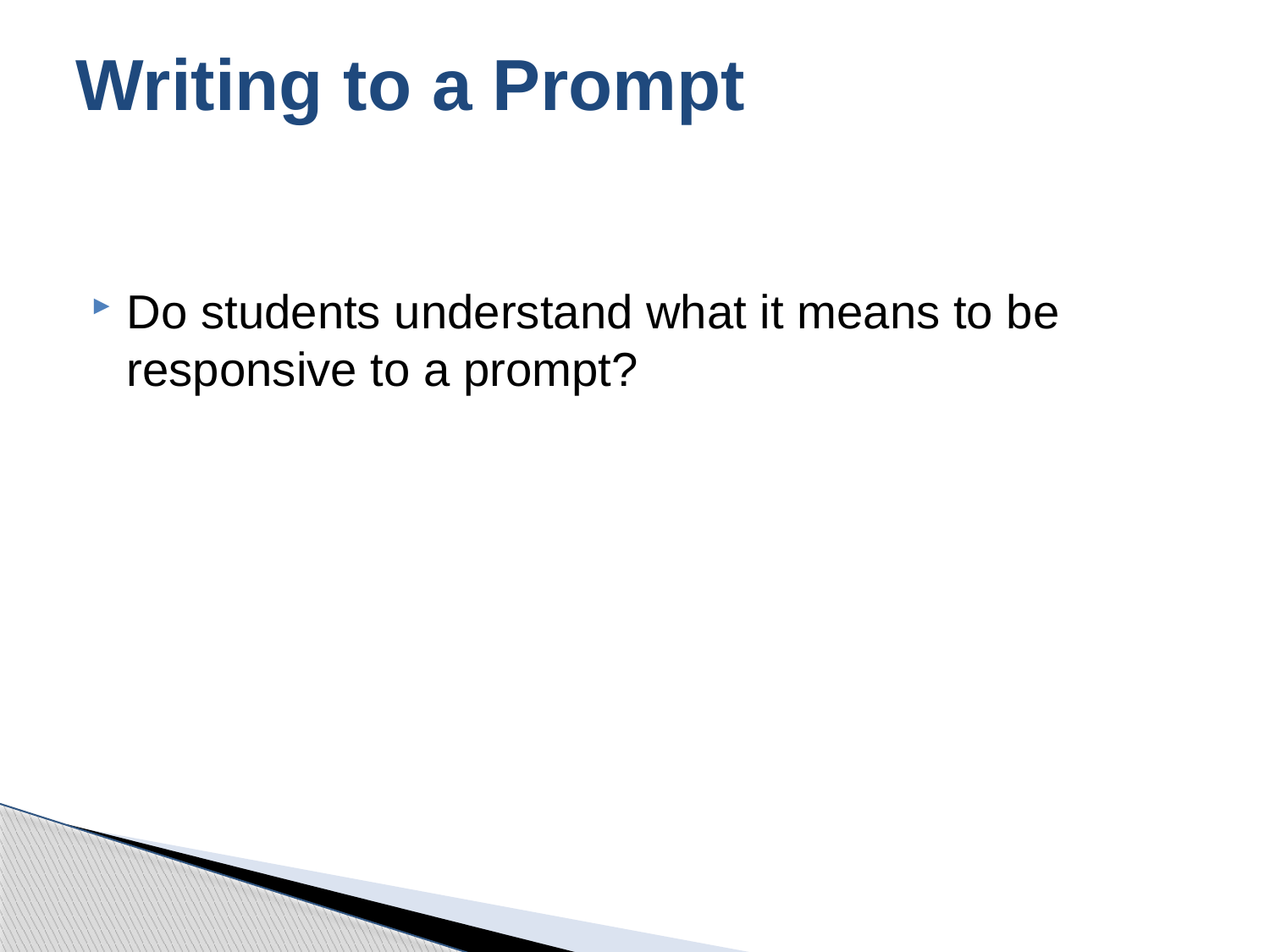

# Writing to a Prompt
Do students understand what it means to be responsive to a prompt?